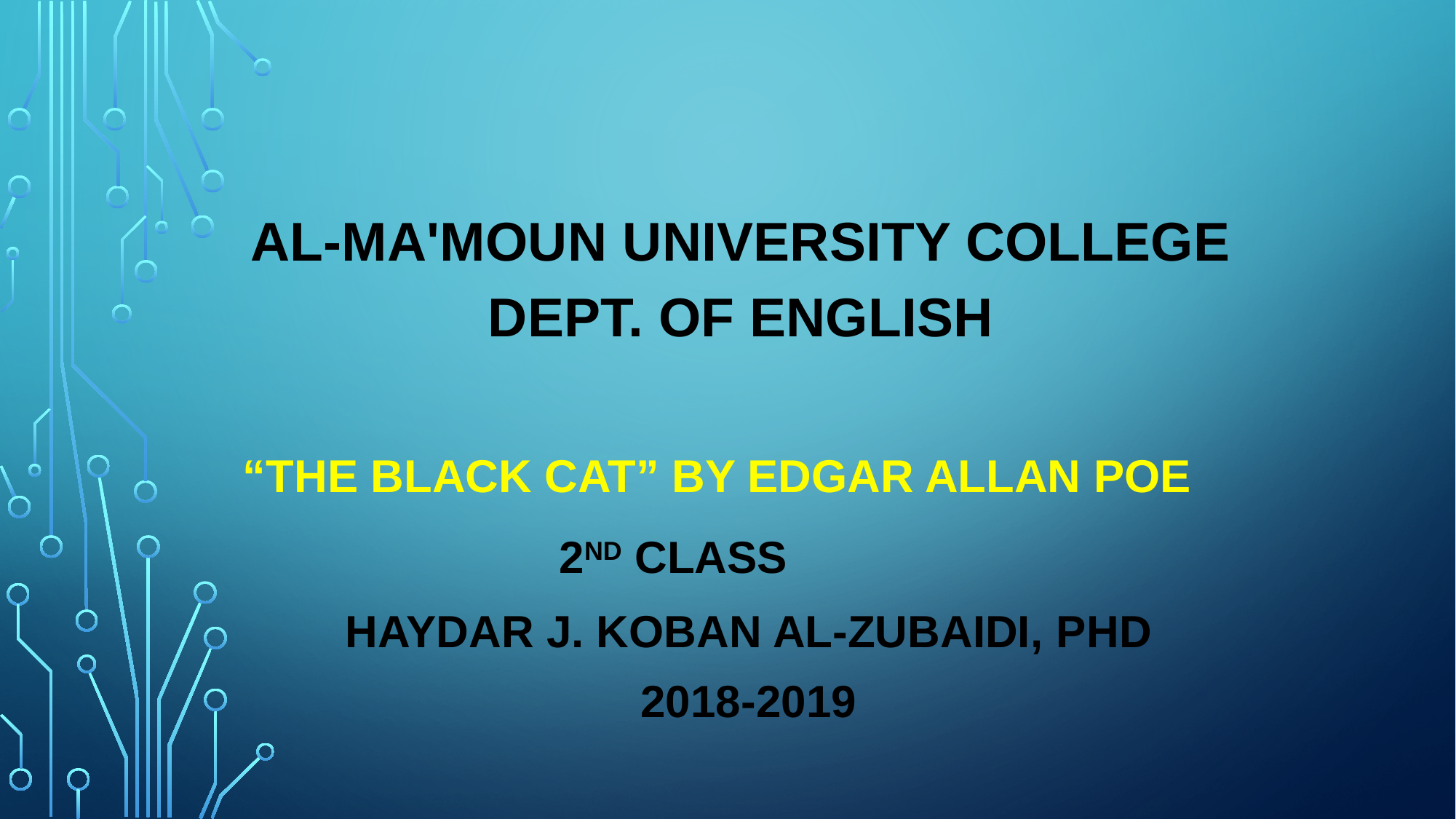

# Al-Ma'moUn University College Dept. of ENGLISH
“The Black Cat” by Edgar Allan Poe
2ND CLASS
HAYDAR J. KOBAN Al-ZUBAIDi, PhD
2018-2019